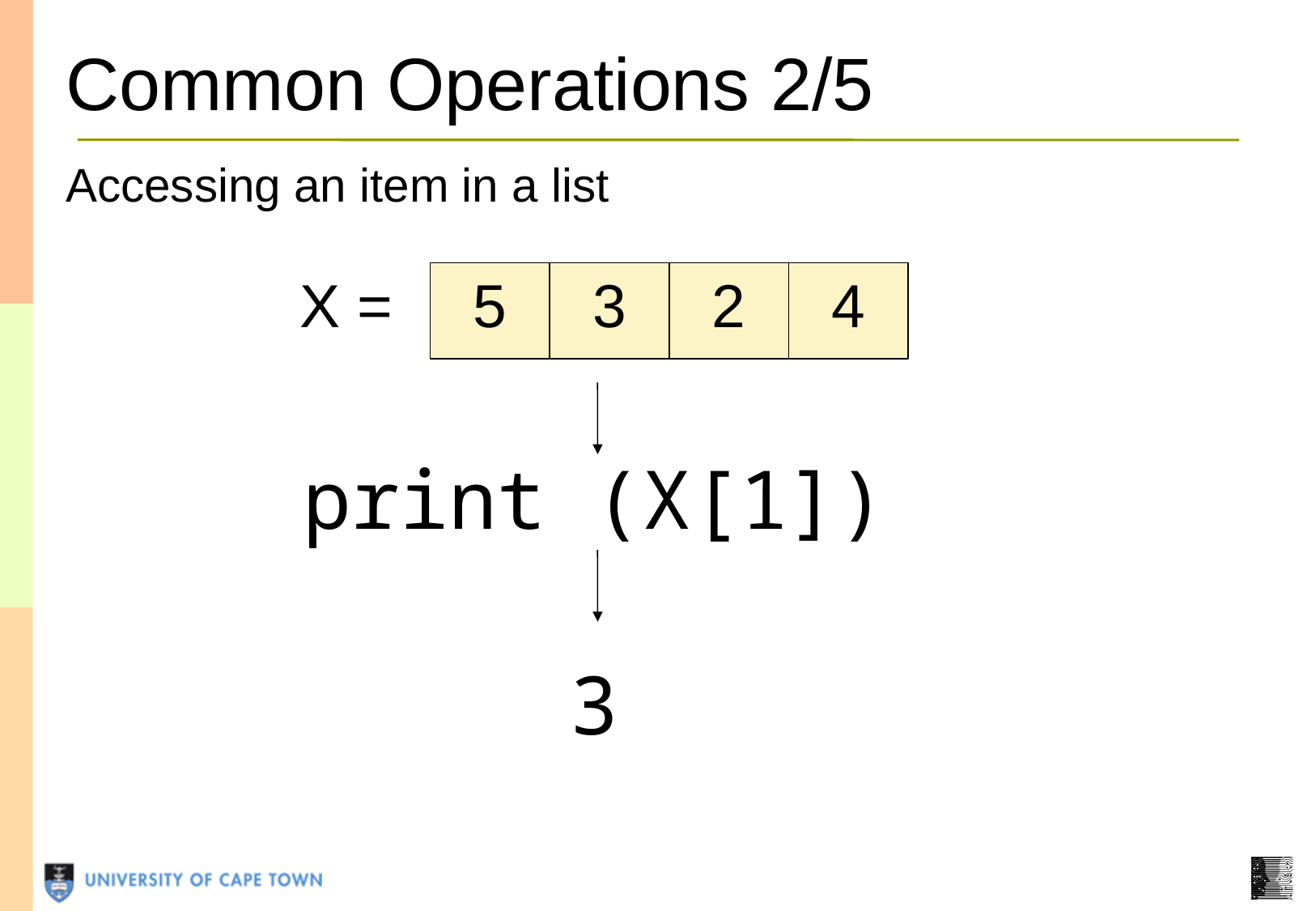

Common Operations 2/5
Accessing an item in a list
X =
5
3
2
4

print (X[1])

3